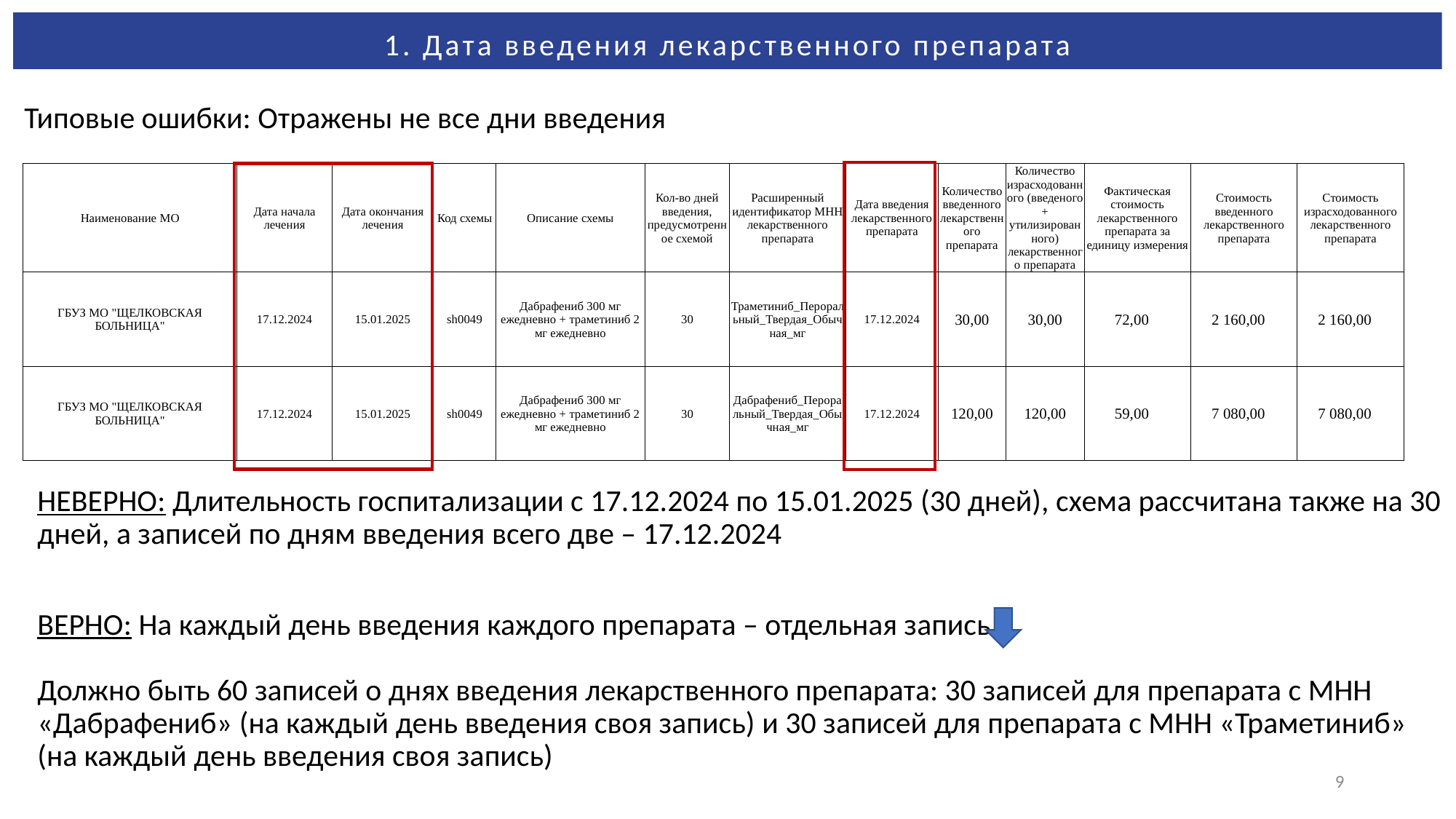

1. Дата введения лекарственного препарата
Типовые ошибки: Отражены не все дни введения

| Наименование МО | Дата начала лечения | Дата окончания лечения | Код схемы | Описание схемы | Кол-во дней введения, предусмотренное схемой | Расширенный идентификатор МНН лекарственного препарата | Дата введения лекарственного препарата | Количество введенного лекарственного препарата | Количество израсходованного (введеного + утилизированного) лекарственного препарата | Фактическая стоимость лекарственного препарата за единицу измерения | Стоимость введенного лекарственного препарата | Стоимость израсходованного лекарственного препарата |
| --- | --- | --- | --- | --- | --- | --- | --- | --- | --- | --- | --- | --- |
| ГБУЗ МО "ЩЕЛКОВСКАЯ БОЛЬНИЦА" | 17.12.2024 | 15.01.2025 | sh0049 | Дабрафениб 300 мг ежедневно + траметиниб 2 мг ежедневно | 30 | Траметиниб\_Пероральный\_Твердая\_Обычная\_мг | 17.12.2024 | 30,00 | 30,00 | 72,00 | 2 160,00 | 2 160,00 |
| ГБУЗ МО "ЩЕЛКОВСКАЯ БОЛЬНИЦА" | 17.12.2024 | 15.01.2025 | sh0049 | Дабрафениб 300 мг ежедневно + траметиниб 2 мг ежедневно | 30 | Дабрафениб\_Пероральный\_Твердая\_Обычная\_мг | 17.12.2024 | 120,00 | 120,00 | 59,00 | 7 080,00 | 7 080,00 |
НЕВЕРНО: Длительность госпитализации с 17.12.2024 по 15.01.2025 (30 дней), схема рассчитана также на 30 дней, а записей по дням введения всего две – 17.12.2024
ВЕРНО: На каждый день введения каждого препарата – отдельная запись

Должно быть 60 записей о днях введения лекарственного препарата: 30 записей для препарата с МНН «Дабрафениб» (на каждый день введения своя запись) и 30 записей для препарата с МНН «Траметиниб» (на каждый день введения своя запись)

9